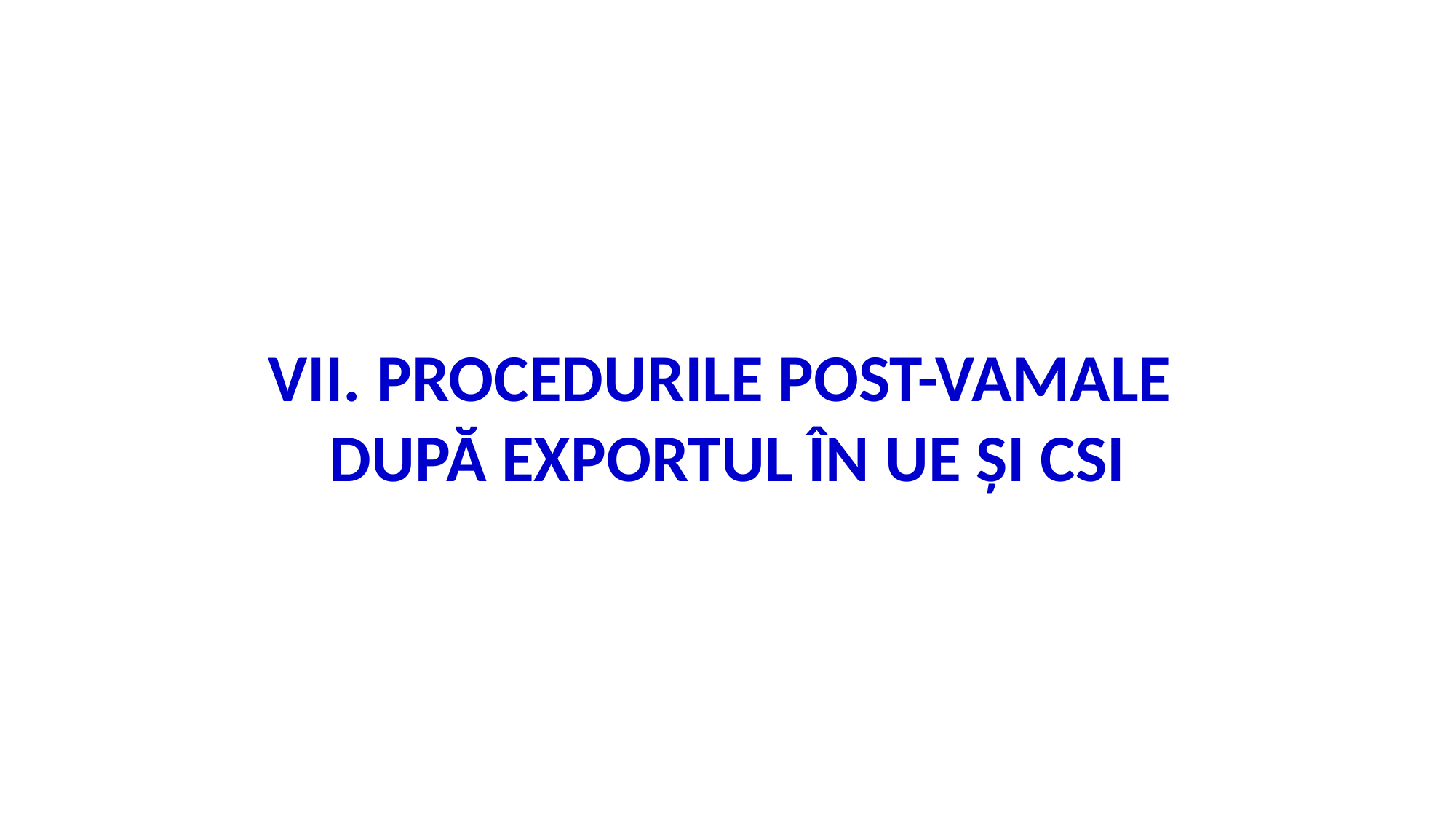

VII. PROCEDURILE POST-VAMALE
DUPĂ EXPORTUL ÎN UE ŞI CSI